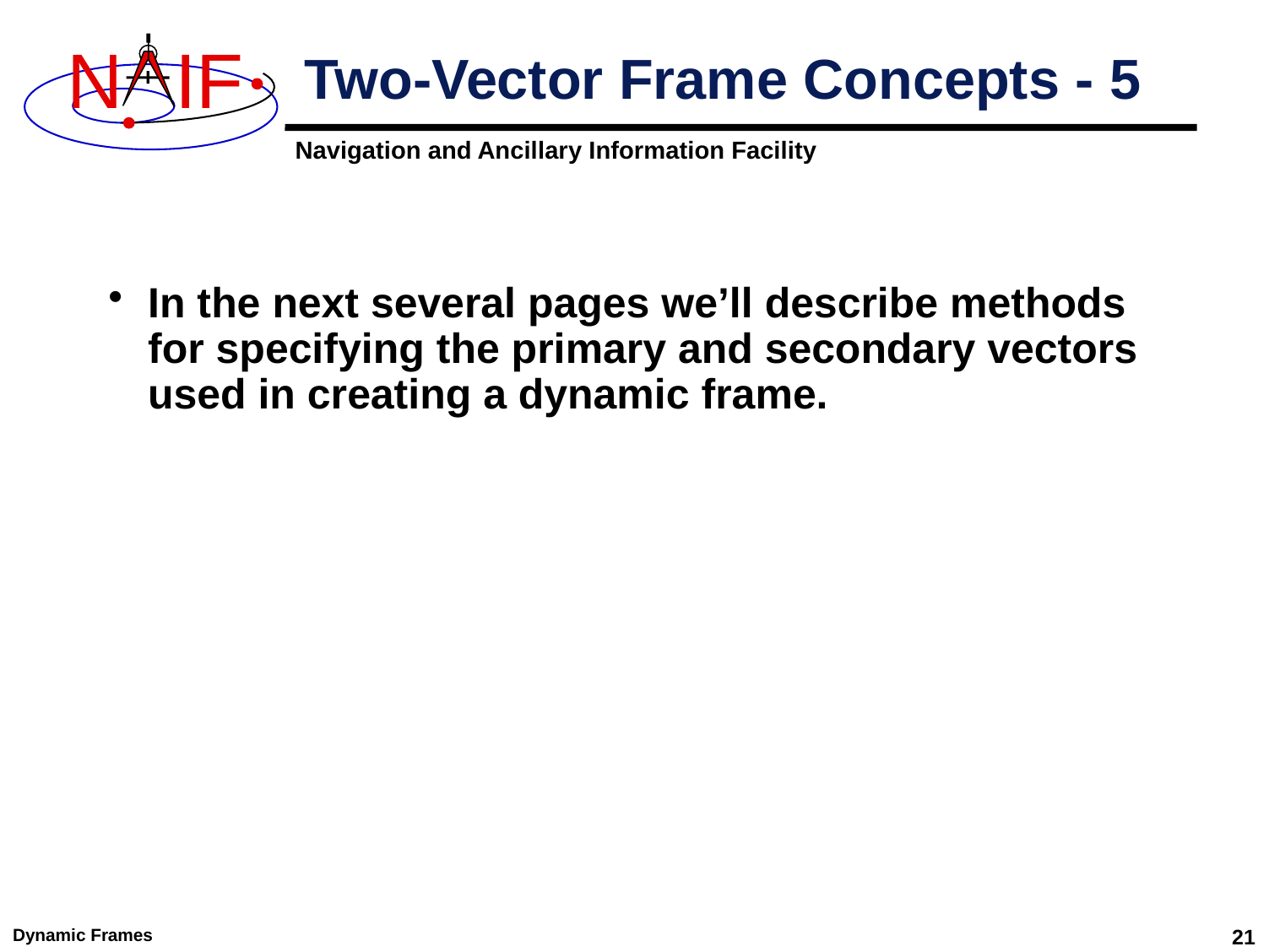

# Two-Vector Frame Concepts - 5
In the next several pages we’ll describe methods for specifying the primary and secondary vectors used in creating a dynamic frame.
Dynamic Frames
21